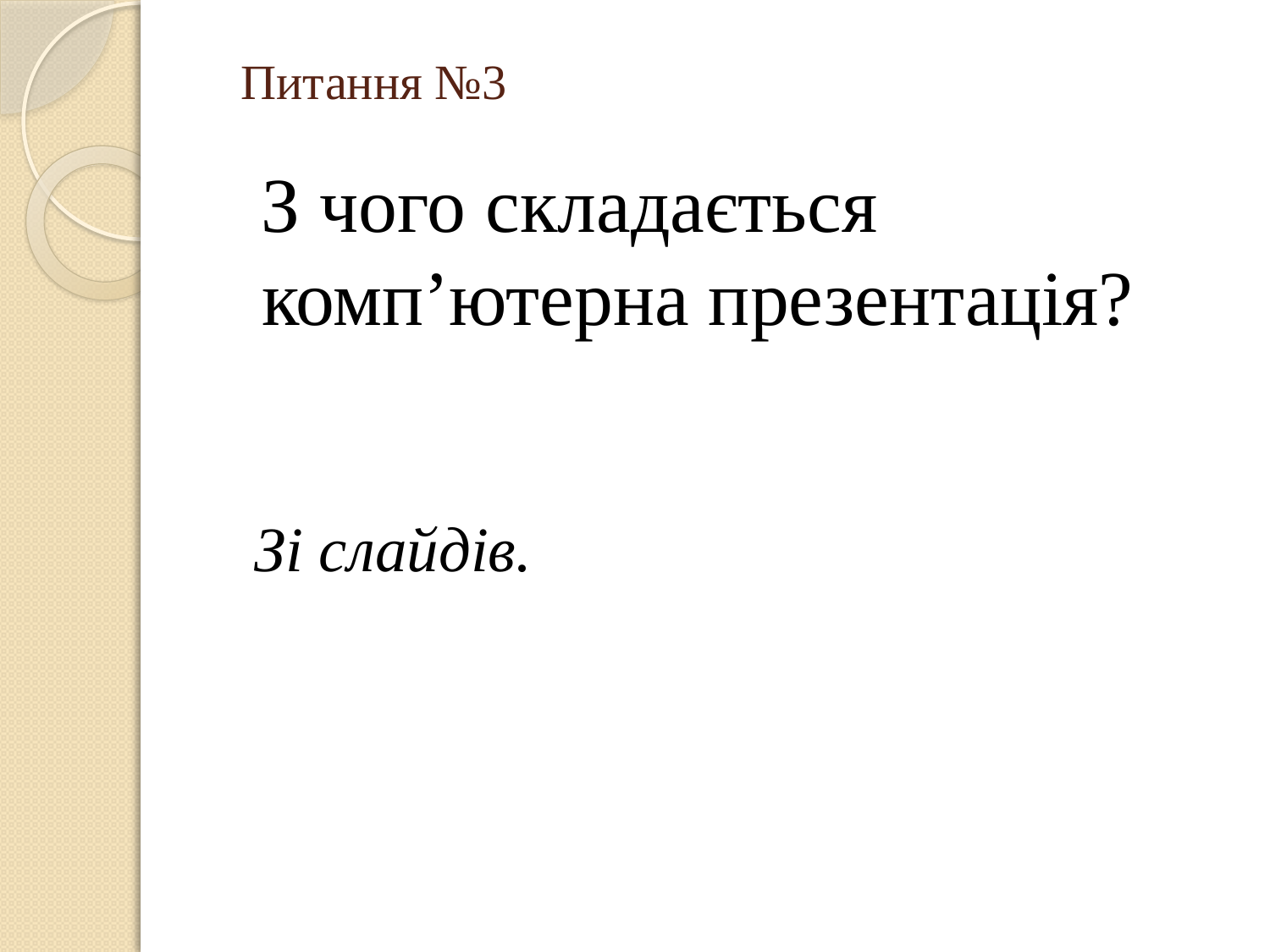

# Питання №3
  З чого складається комп’ютерна презентація?

  Зі слайдів.